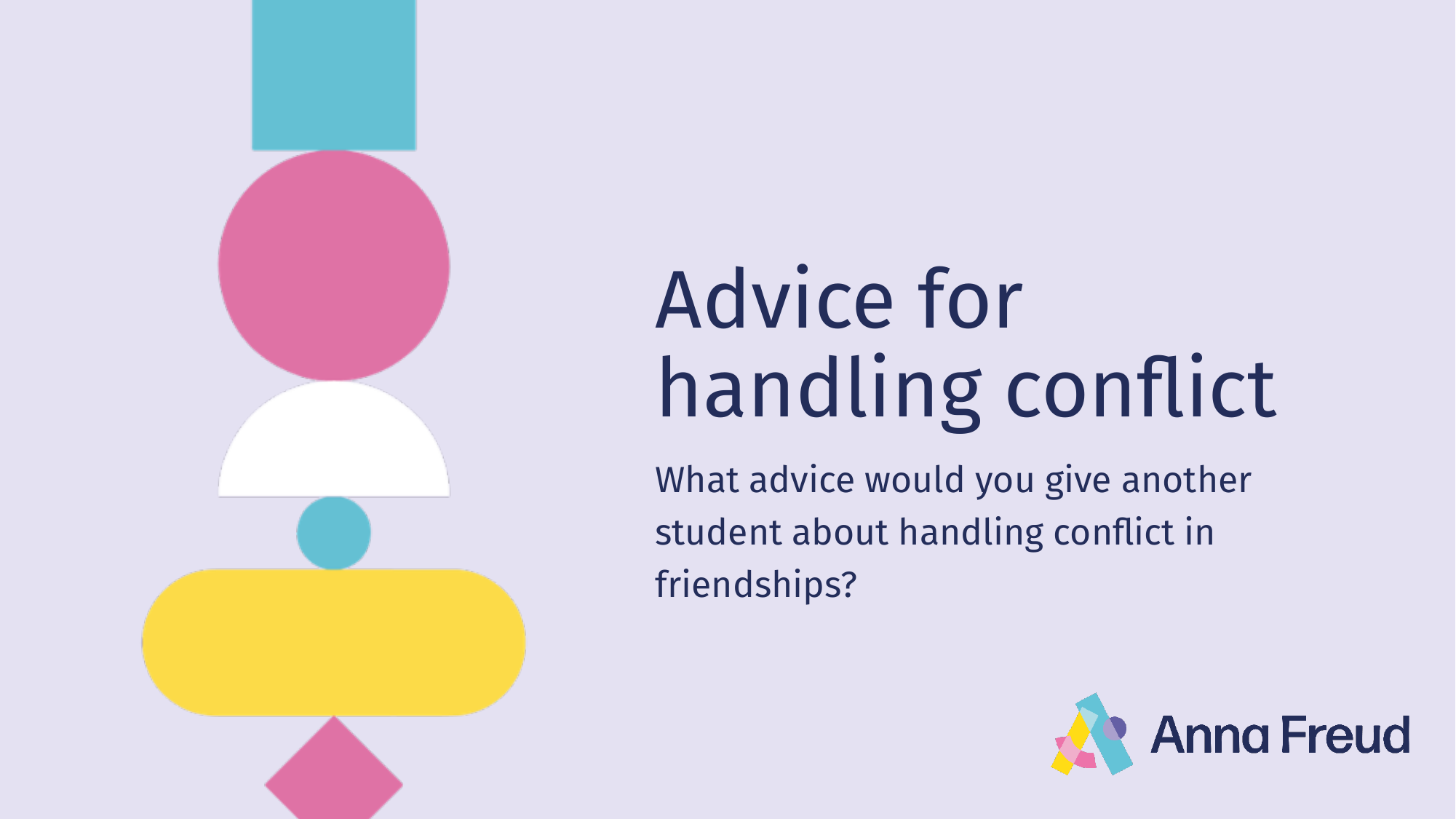

# Advice for handling conflict
What advice would you give another student about handling conflict in friendships?